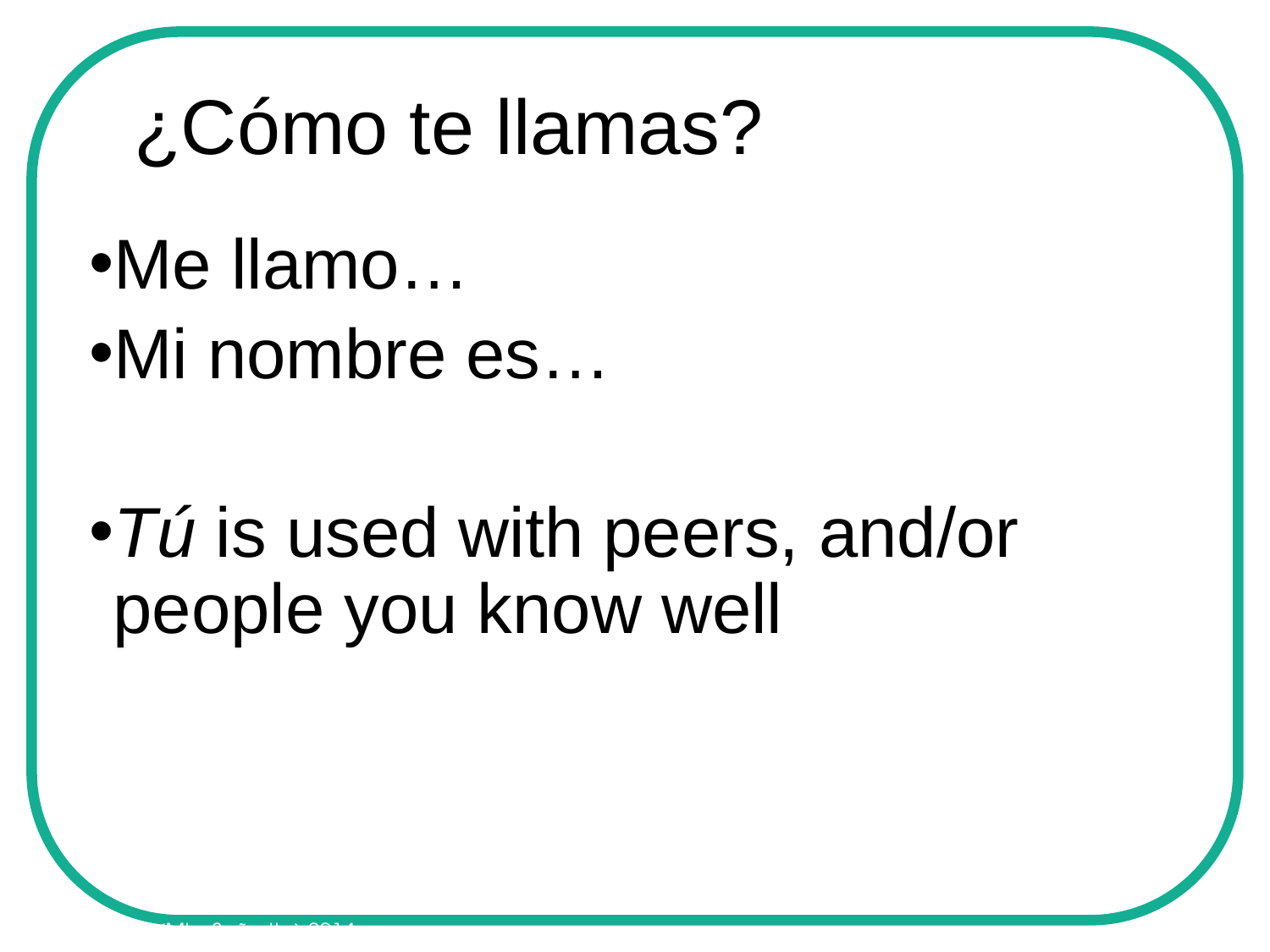

¿Cómo te llamas?
Me llamo…
Mi nombre es…

Tú is used with peers, and/or people you know well
© Jessica Hall (Miss Señorita) 2014